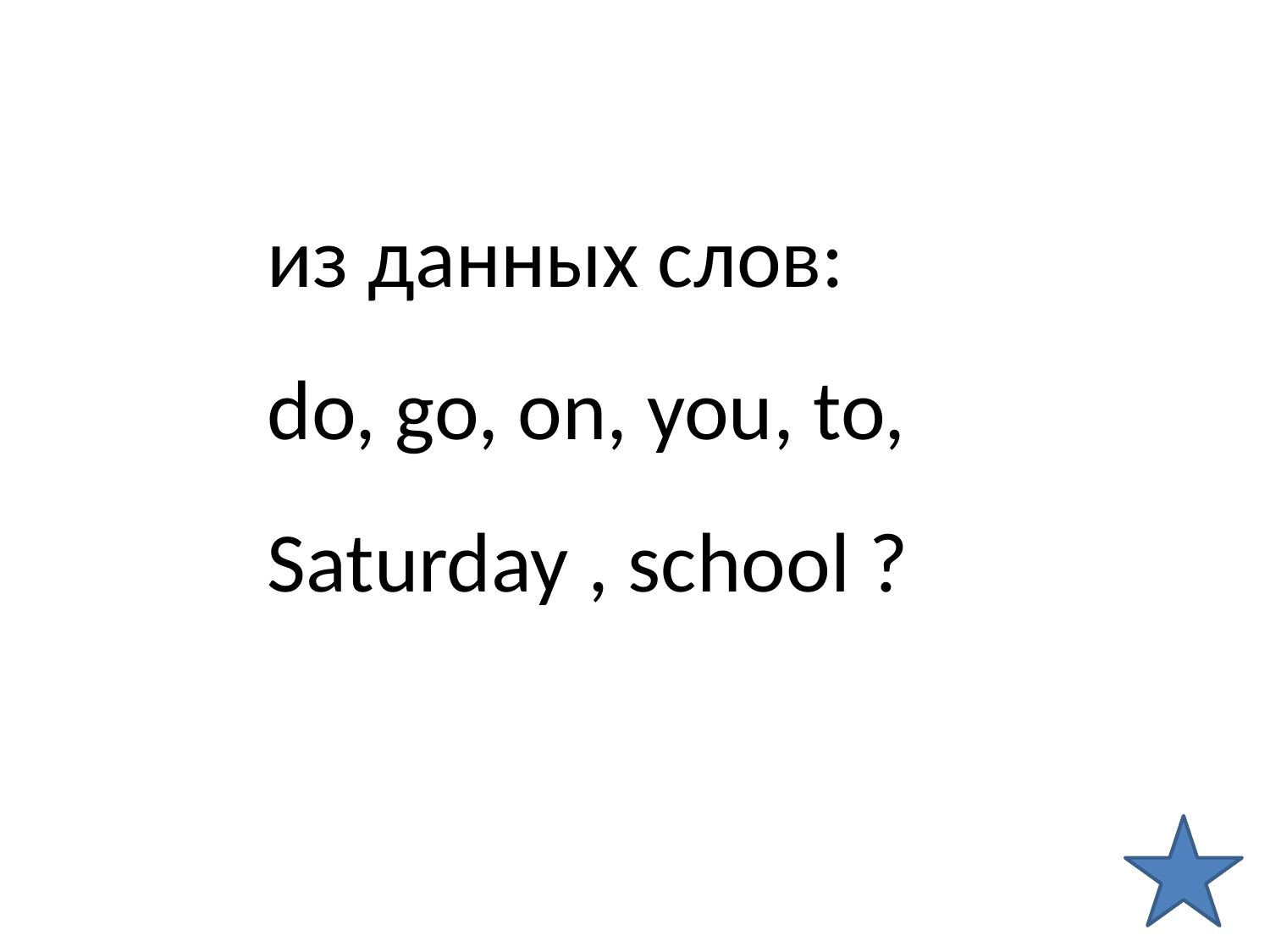

из данных слов:
do, go, on, you, to, Saturday , school ?